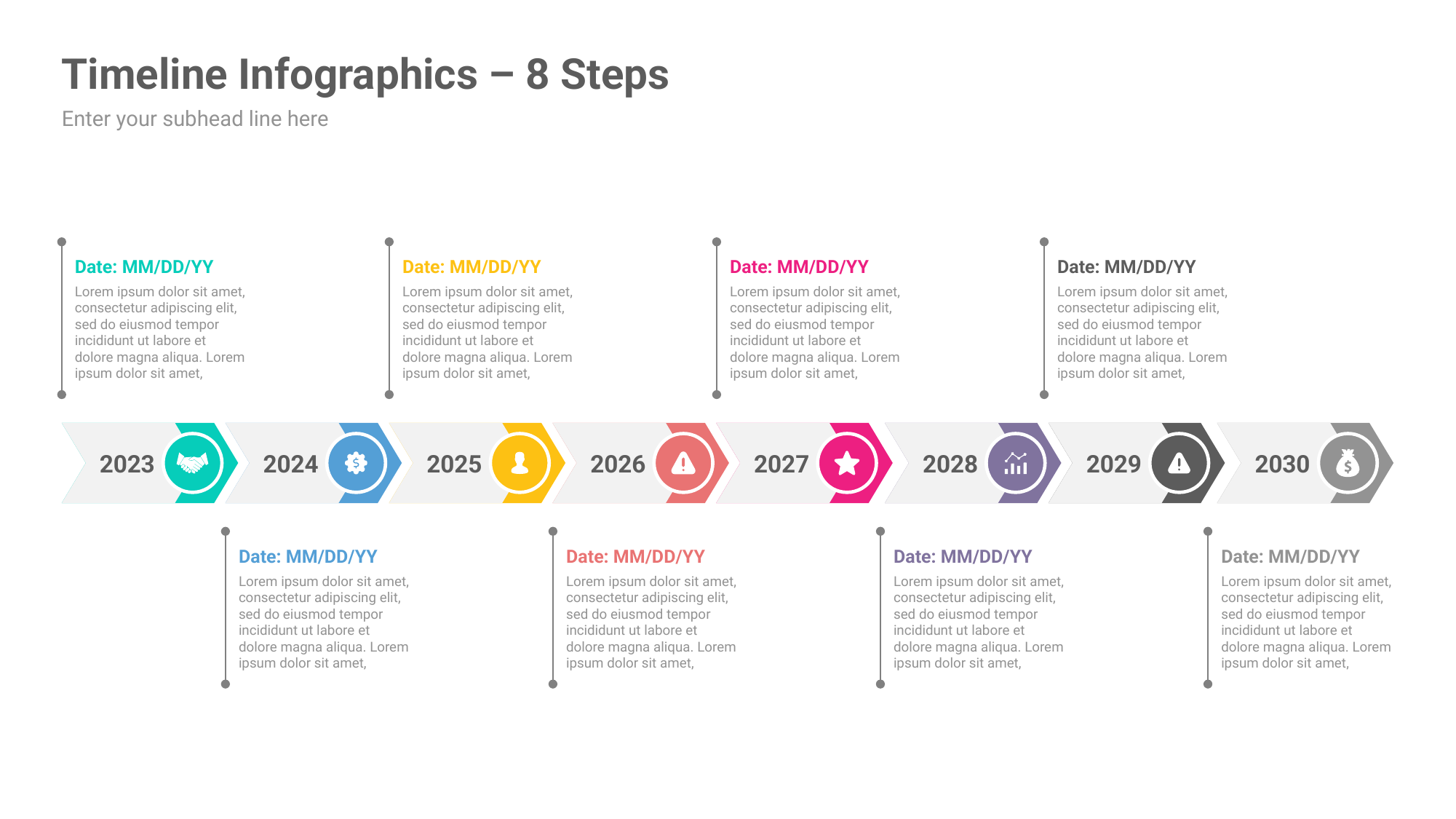

# Timeline Infographics – 8 Steps
Enter your subhead line here
Date: MM/DD/YY
Lorem ipsum dolor sit amet, consectetur adipiscing elit, sed do eiusmod tempor incididunt ut labore et dolore magna aliqua. Lorem ipsum dolor sit amet,
Date: MM/DD/YY
Lorem ipsum dolor sit amet, consectetur adipiscing elit, sed do eiusmod tempor incididunt ut labore et dolore magna aliqua. Lorem ipsum dolor sit amet,
Date: MM/DD/YY
Lorem ipsum dolor sit amet, consectetur adipiscing elit, sed do eiusmod tempor incididunt ut labore et dolore magna aliqua. Lorem ipsum dolor sit amet,
Date: MM/DD/YY
Lorem ipsum dolor sit amet, consectetur adipiscing elit, sed do eiusmod tempor incididunt ut labore et dolore magna aliqua. Lorem ipsum dolor sit amet,

2024
2025
2026
2027
2028
2030
2023
2029

Date: MM/DD/YY
Lorem ipsum dolor sit amet, consectetur adipiscing elit, sed do eiusmod tempor incididunt ut labore et dolore magna aliqua. Lorem ipsum dolor sit amet,
Date: MM/DD/YY
Lorem ipsum dolor sit amet, consectetur adipiscing elit, sed do eiusmod tempor incididunt ut labore et dolore magna aliqua. Lorem ipsum dolor sit amet,
Date: MM/DD/YY
Lorem ipsum dolor sit amet, consectetur adipiscing elit, sed do eiusmod tempor incididunt ut labore et dolore magna aliqua. Lorem ipsum dolor sit amet,
Date: MM/DD/YY
Lorem ipsum dolor sit amet, consectetur adipiscing elit, sed do eiusmod tempor incididunt ut labore et dolore magna aliqua. Lorem ipsum dolor sit amet,